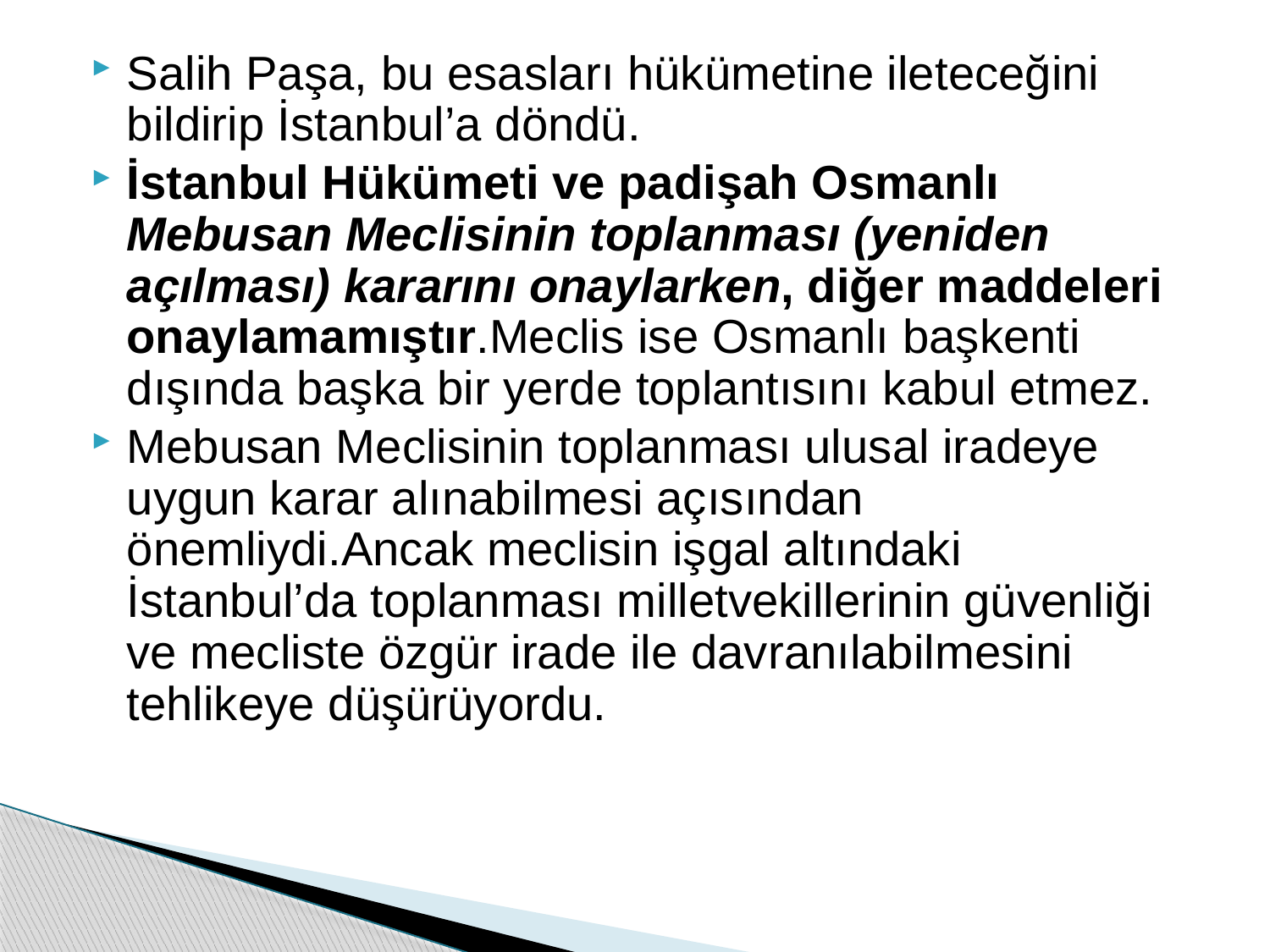

Salih Paşa, bu esasları hükümetine ileteceğini bildirip İstanbul’a döndü.
İstanbul Hükümeti ve padişah Osmanlı Mebusan Meclisinin toplanması (yeniden açılması) kararını onaylarken, diğer maddeleri onaylamamıştır.Meclis ise Osmanlı başkenti dışında başka bir yerde toplantısını kabul etmez.
Mebusan Meclisinin toplanması ulusal iradeye uygun karar alınabilmesi açısından önemliydi.Ancak meclisin işgal altındaki  İstanbul’da toplanması milletvekillerinin güvenliği ve mecliste özgür irade ile davranılabilmesini tehlikeye düşürüyordu.